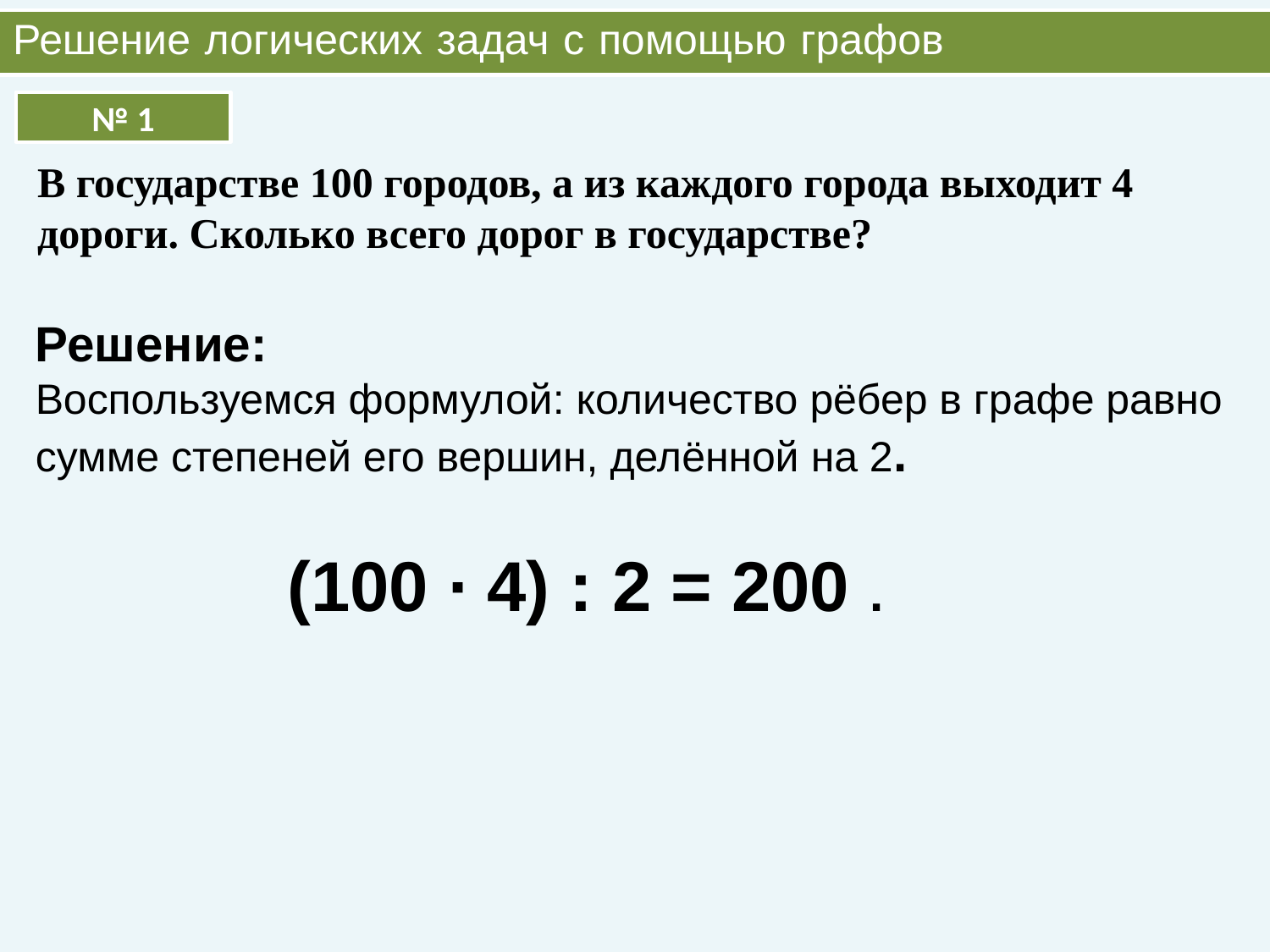

Решение логических задач с помощью графов

В государстве 100 городов, а из каждого города выходит 4 дороги. Сколько всего дорог в государстве?

№ 1
Решение:
Воспользуемся формулой: количество рёбер в графе равно сумме степеней его вершин, делённой на 2.
(100 ∙ 4) : 2 = 200 .